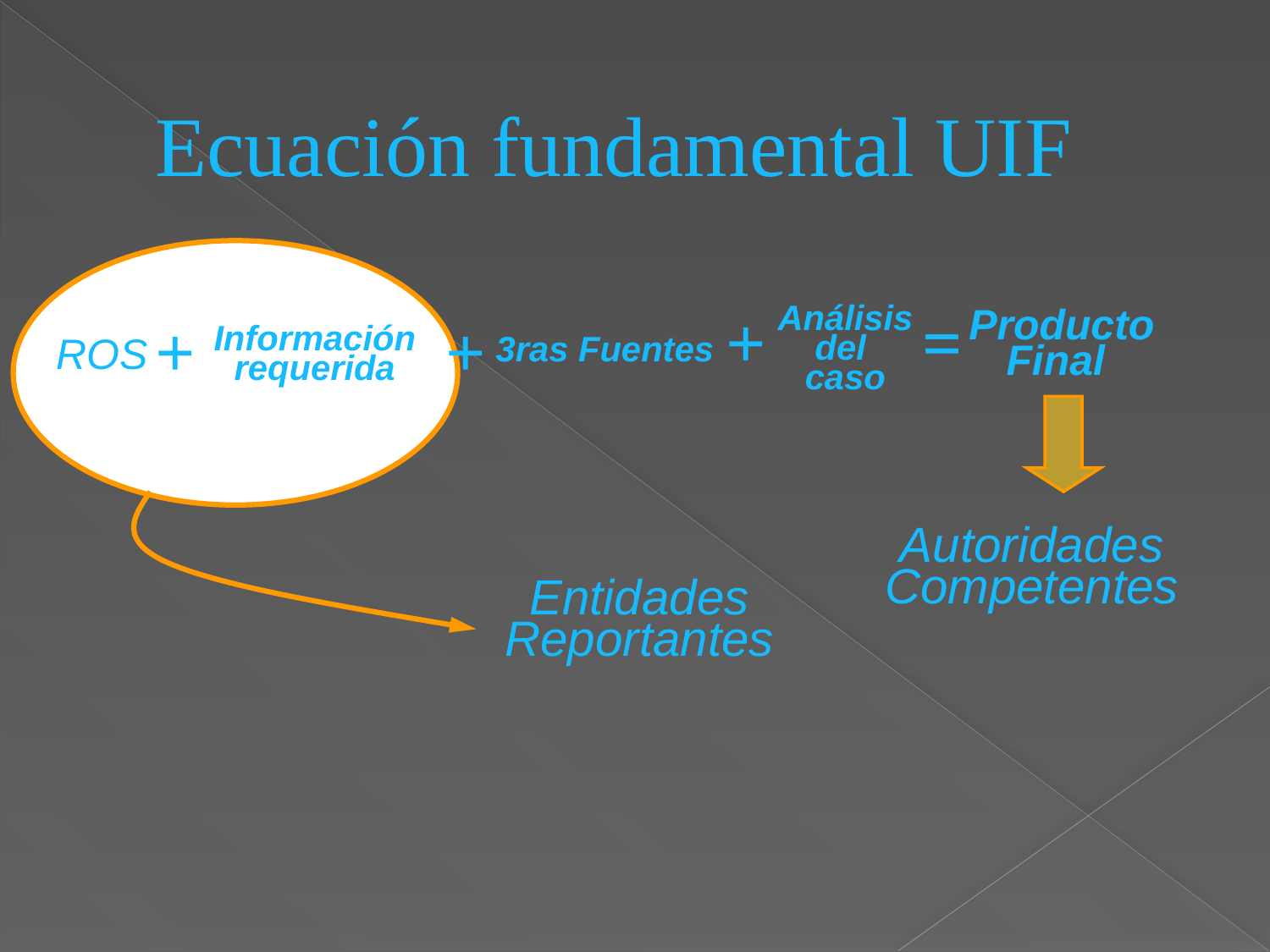

Ecuación fundamental UIF

+
=
+
+
Análisis del  caso
Producto
Final
ROS
Información
requerida
3ras Fuentes

Autoridades
Competentes
Entidades
Reportantes